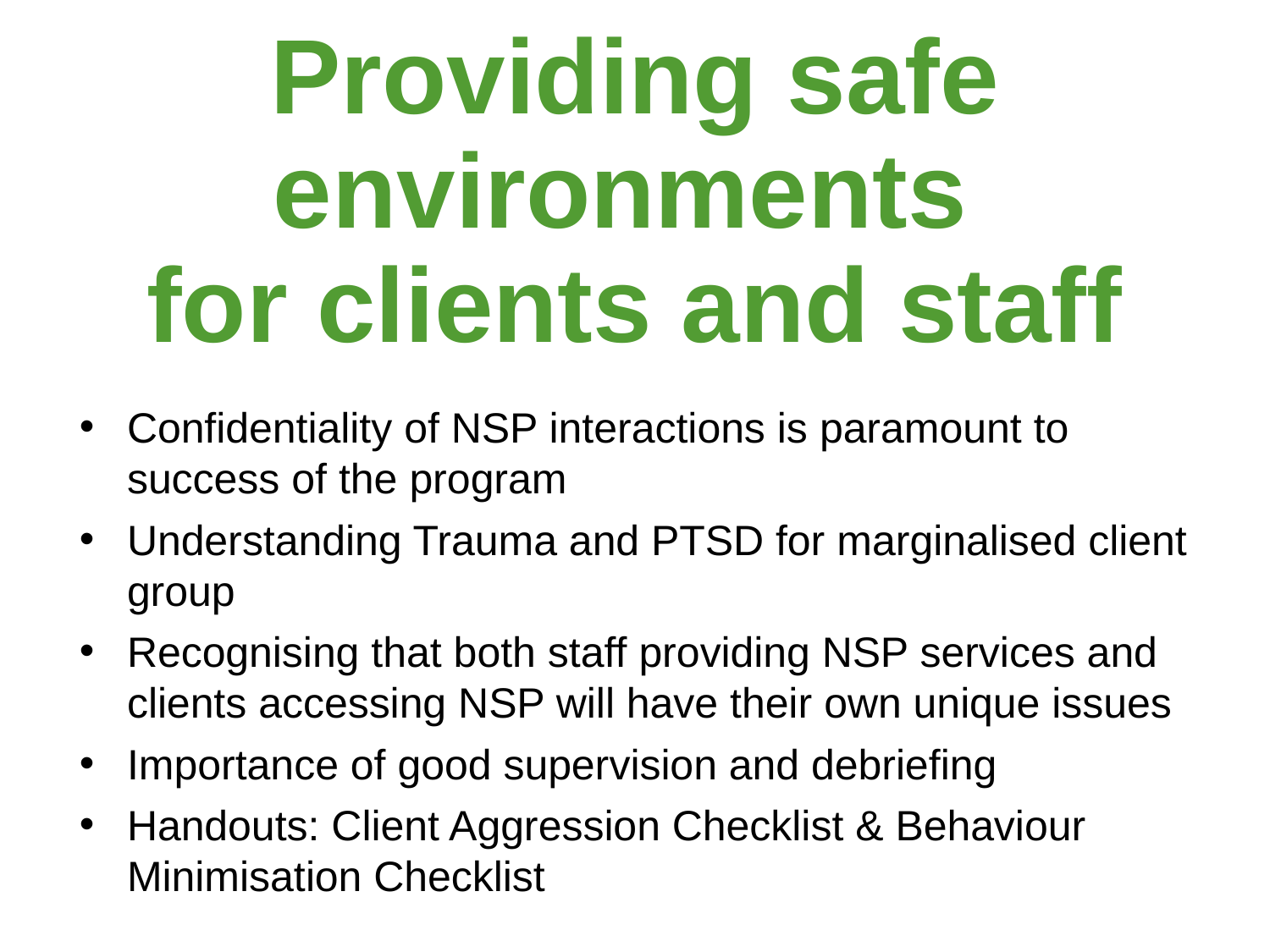

# Providing safe environments for clients and staff
Confidentiality of NSP interactions is paramount to success of the program
Understanding Trauma and PTSD for marginalised client group
Recognising that both staff providing NSP services and clients accessing NSP will have their own unique issues
Importance of good supervision and debriefing
Handouts: Client Aggression Checklist & Behaviour Minimisation Checklist